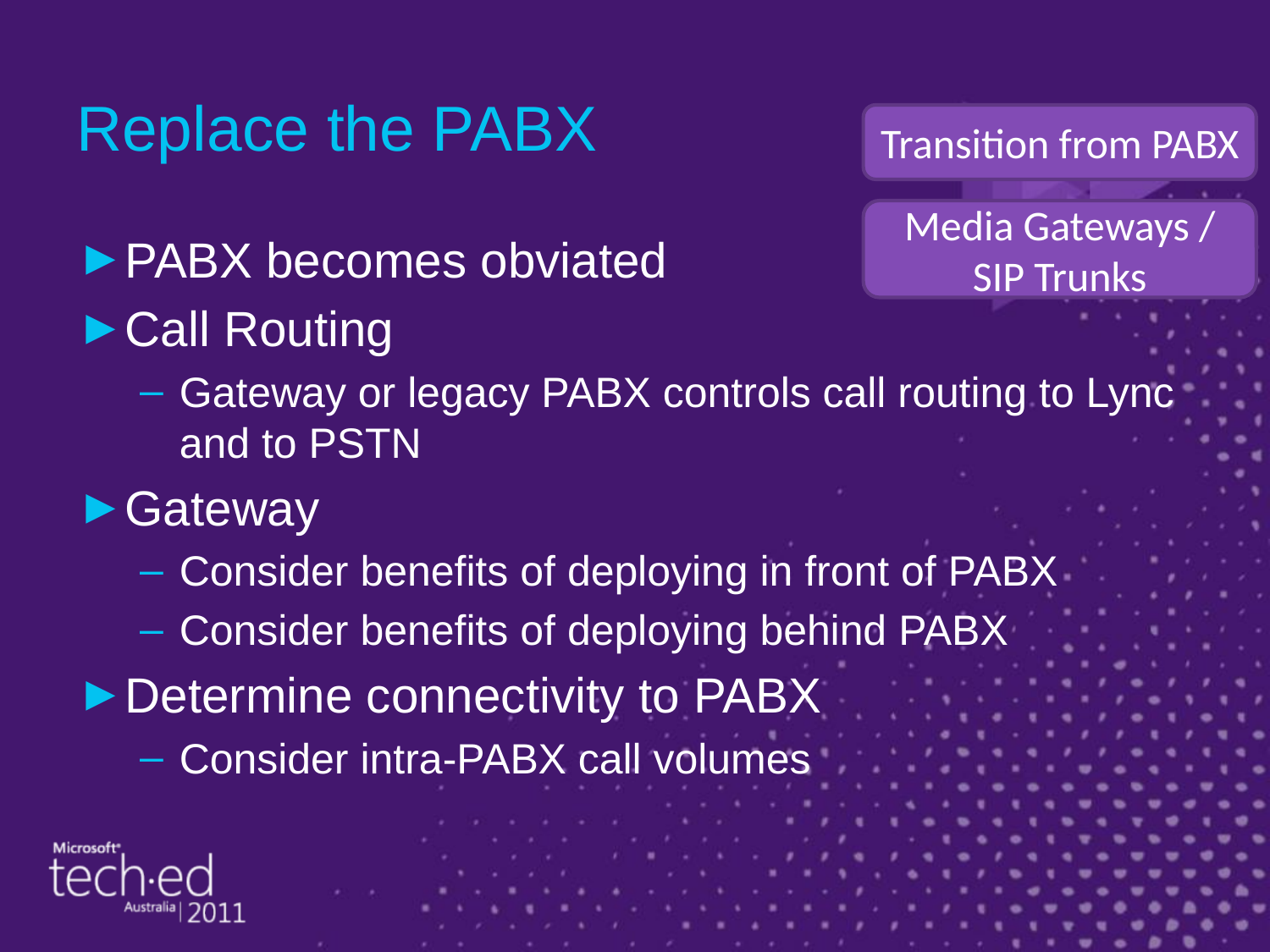

# Replace the PABX
Transition from PABX
Media Gateways / SIP Trunks
PABX becomes obviated
Call Routing
Gateway or legacy PABX controls call routing to Lync and to PSTN
Gateway
Consider benefits of deploying in front of PABX
Consider benefits of deploying behind PABX
Determine connectivity to PABX
Consider intra-PABX call volumes